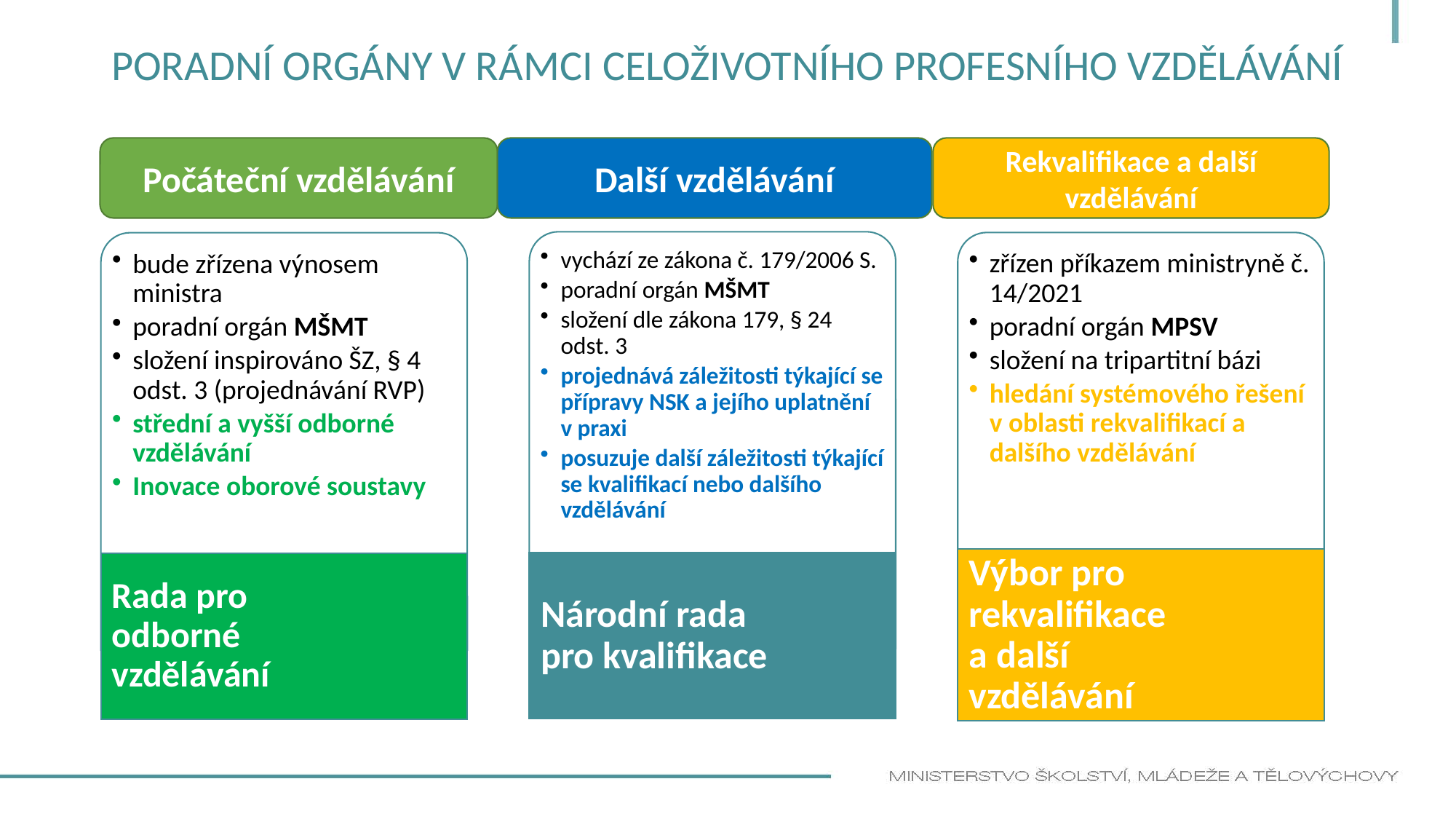

# Poradní orgány v rámci celoživotního profesního vzdělávání
Rekvalifikace a další vzdělávání
Další vzdělávání
Počáteční vzdělávání
bude zřízena výnosem ministra
poradní orgán MŠMT
složení inspirováno ŠZ, § 4 odst. 3 (projednávání RVP)
střední a vyšší odborné vzdělávání
Inovace oborové soustavy
Rada pro odborné vzdělávání
vychází ze zákona č. 179/2006 S.
poradní orgán MŠMT
složení dle zákona 179, § 24 odst. 3
projednává záležitosti týkající se přípravy NSK a jejího uplatnění v praxi
posuzuje další záležitosti týkající se kvalifikací nebo dalšího vzdělávání

Národní rada pro kvalifikace
zřízen příkazem ministryně č. 14/2021
poradní orgán MPSV
složení na tripartitní bázi
hledání systémového řešení v oblasti rekvalifikací a dalšího vzdělávání
Výbor pro rekvalifikace
a další vzdělávání